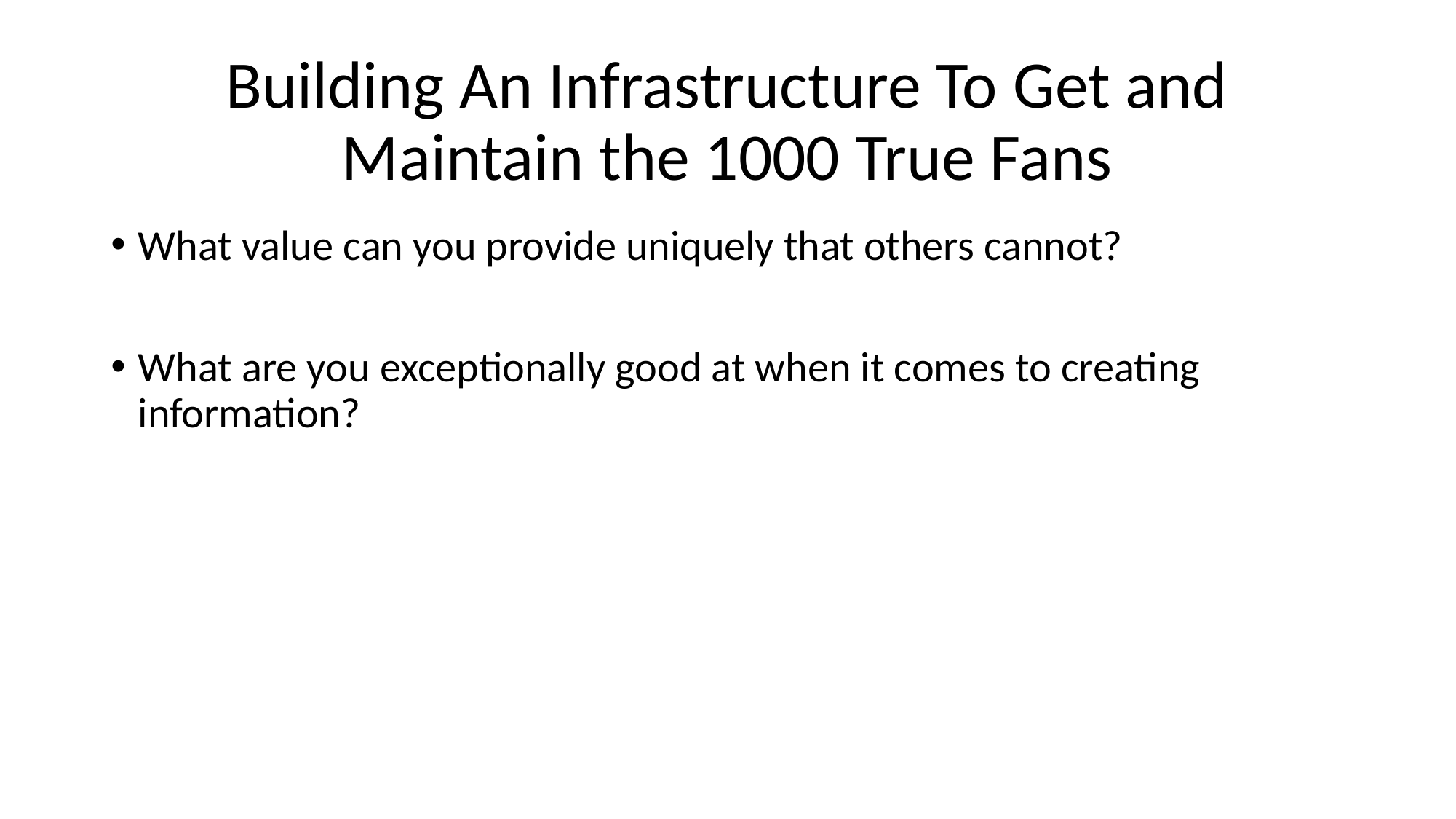

# Building An Infrastructure To Get and Maintain the 1000 True Fans
What value can you provide uniquely that others cannot?

What are you exceptionally good at when it comes to creating information?